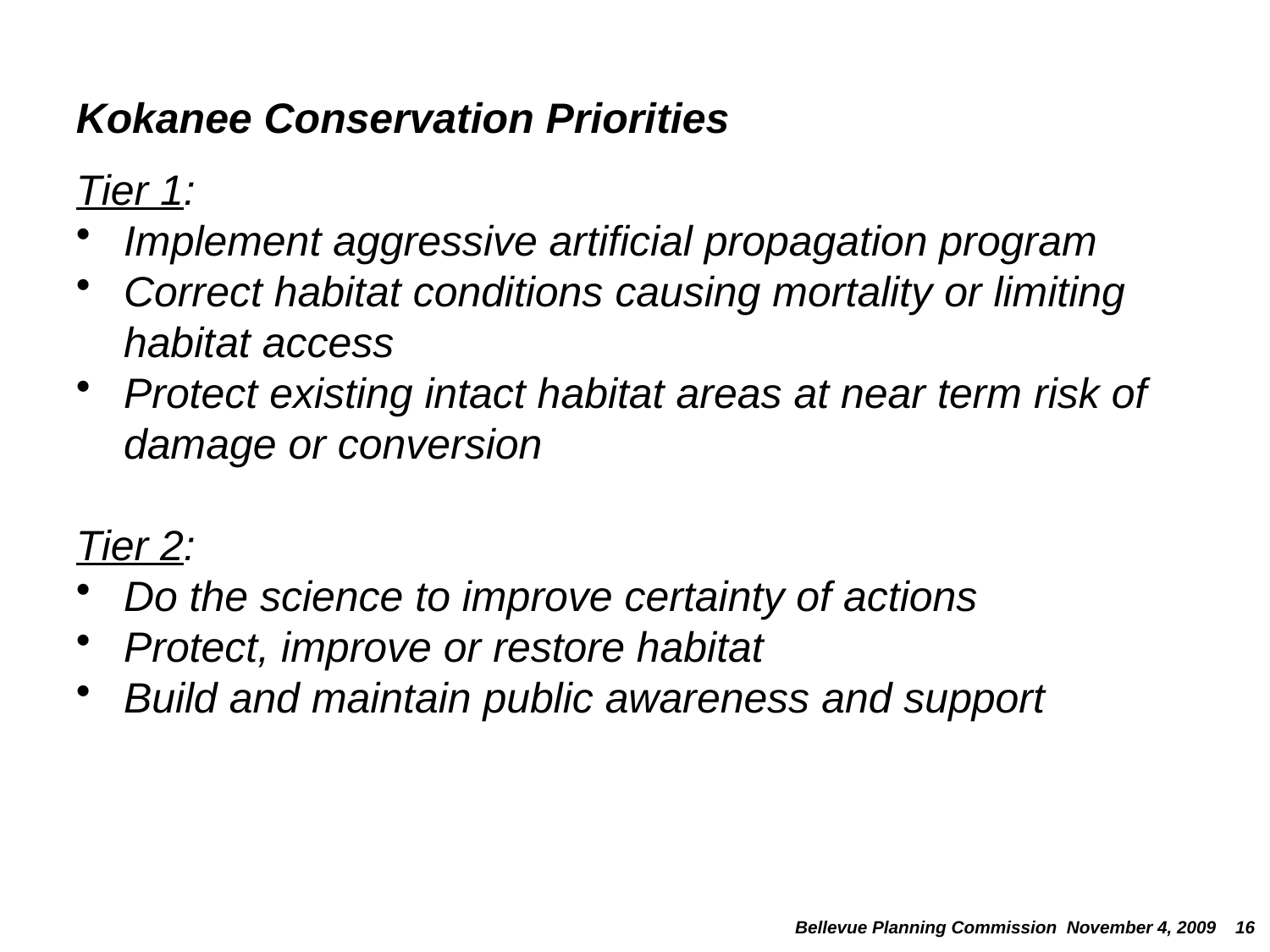

Kokanee Conservation Priorities
Tier 1:
Implement aggressive artificial propagation program
Correct habitat conditions causing mortality or limiting habitat access
Protect existing intact habitat areas at near term risk of damage or conversion

Tier 2:
Do the science to improve certainty of actions
Protect, improve or restore habitat
Build and maintain public awareness and support